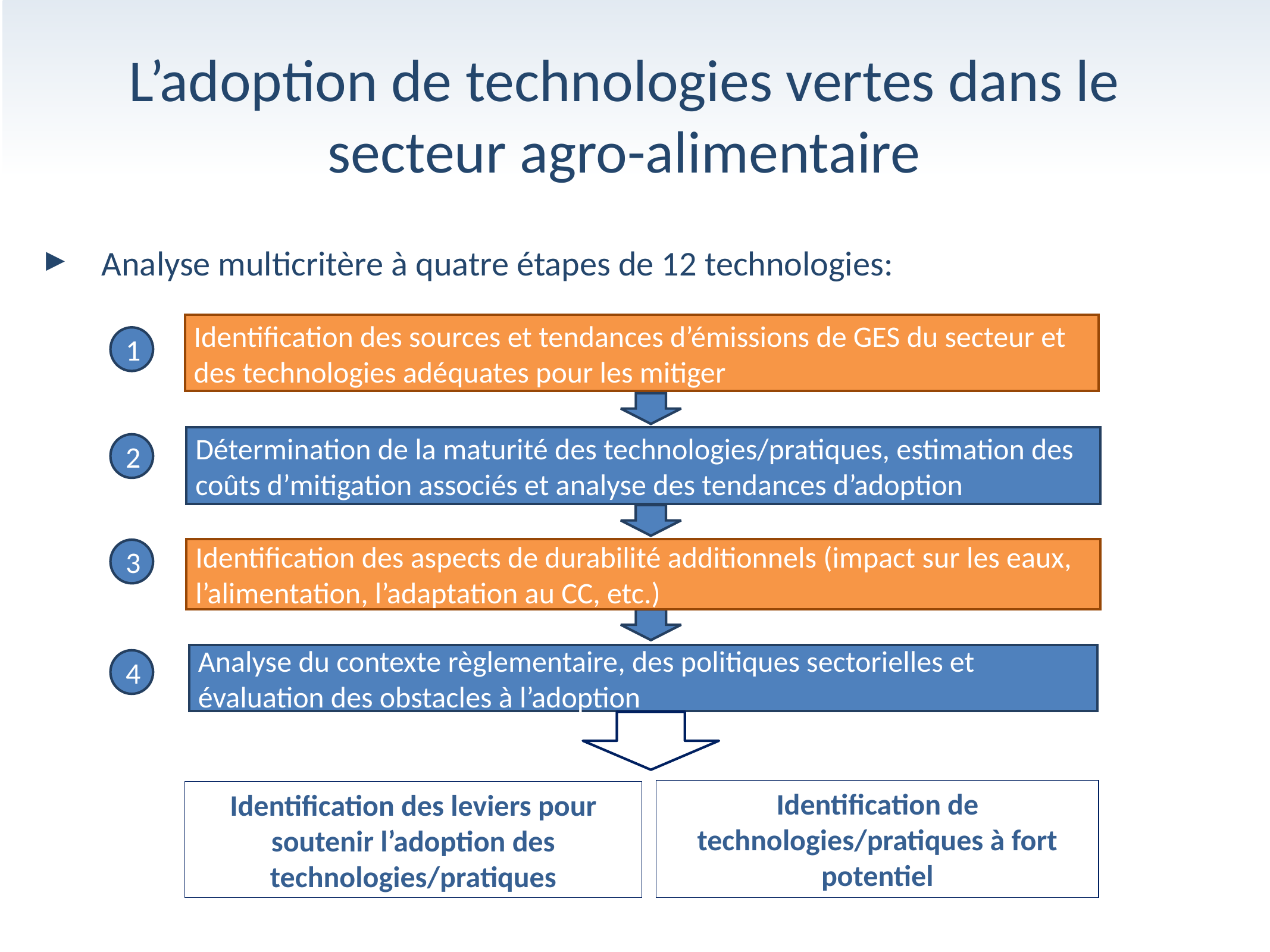

# L’adoption de technologies vertes dans le secteur agro-alimentaire
Analyse multicritère à quatre étapes de 12 technologies:
Identification des sources et tendances d’émissions de GES du secteur et des technologies adéquates pour les mitiger
1

Détermination de la maturité des technologies/pratiques, estimation des coûts d’mitigation associés et analyse des tendances d’adoption
2

Identification des aspects de durabilité additionnels (impact sur les eaux, l’alimentation, l’adaptation au CC, etc.)
3

Analyse du contexte règlementaire, des politiques sectorielles et évaluation des obstacles à l’adoption
4

Identification de technologies/pratiques à fort potentiel
Identification des leviers pour soutenir l’adoption des technologies/pratiques